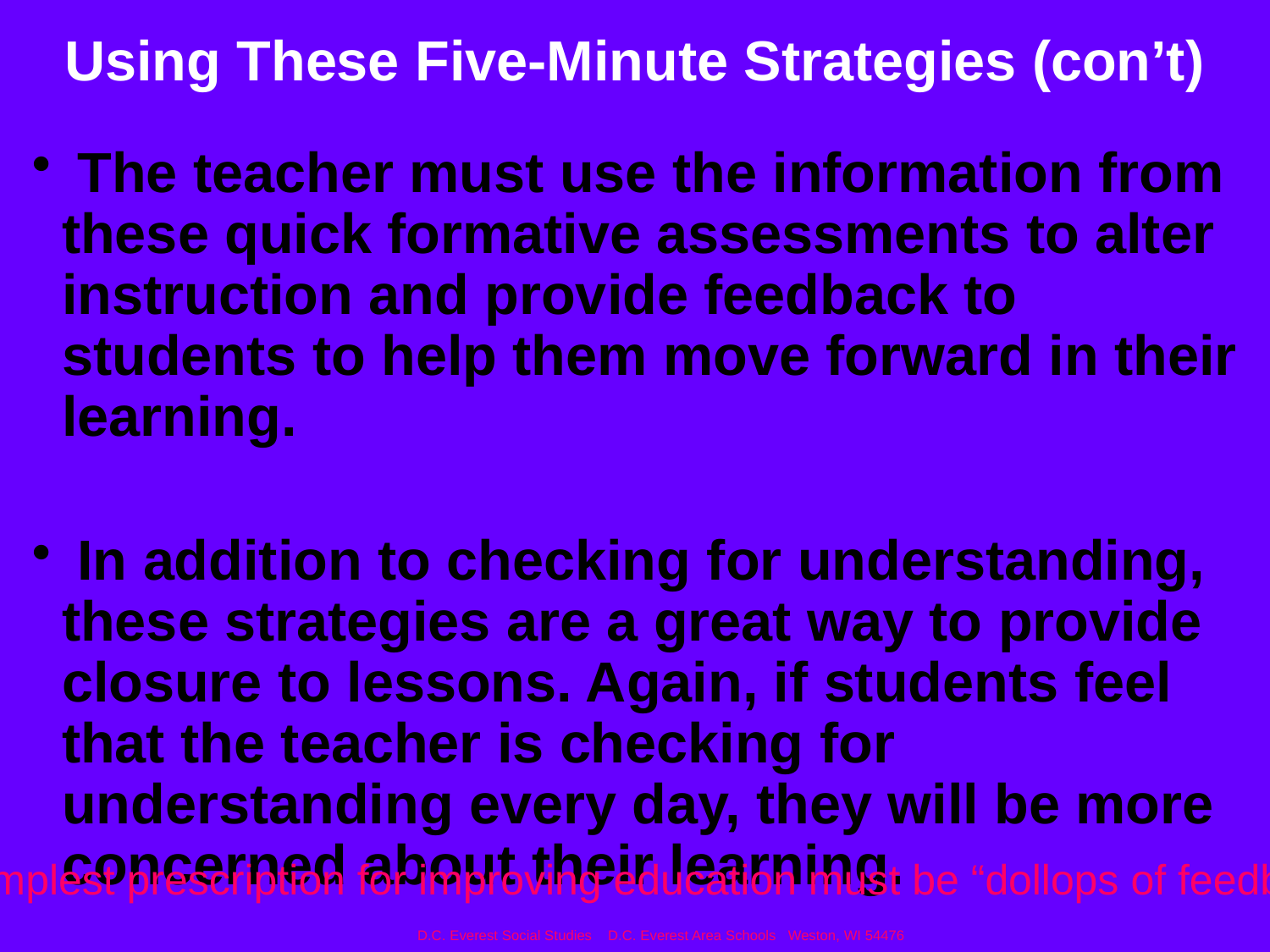

# Using These Five-Minute Strategies (con’t)
 The teacher must use the information from these quick formative assessments to alter instruction and provide feedback to students to help them move forward in their learning.

 In addition to checking for understanding, these strategies are a great way to provide closure to lessons. Again, if students feel that the teacher is checking for understanding every day, they will be more concerned about their learning.
The simplest prescription for improving education must be “dollops of feedback.”
D.C. Everest Social Studies    D.C. Everest Area Schools   Weston, WI 54476